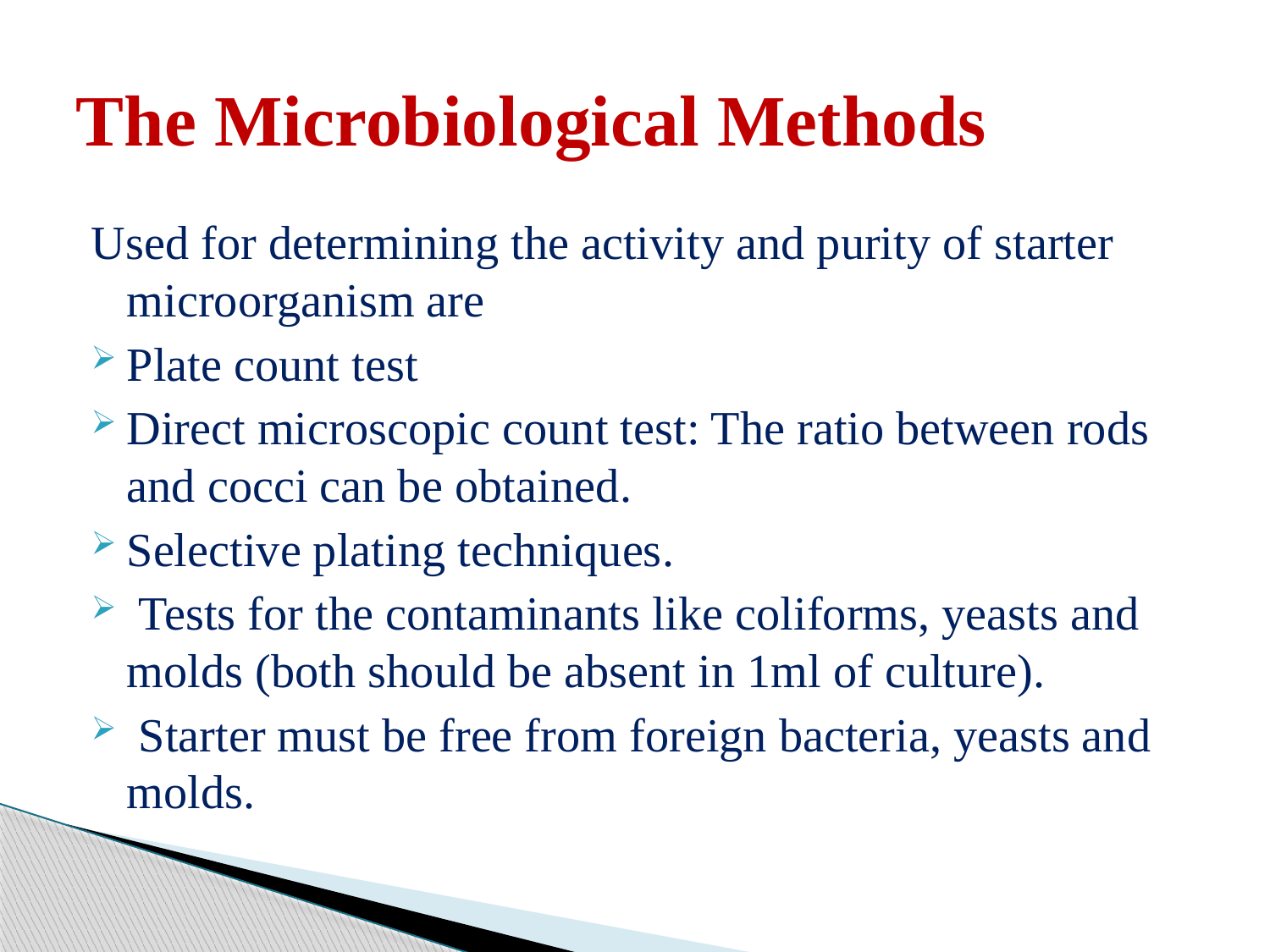

# The Microbiological Methods
Used for determining the activity and purity of starter microorganism are
Plate count test
Direct microscopic count test: The ratio between rods and cocci can be obtained.
Selective plating techniques.
 Tests for the contaminants like coliforms, yeasts and molds (both should be absent in 1ml of culture).
 Starter must be free from foreign bacteria, yeasts and molds.